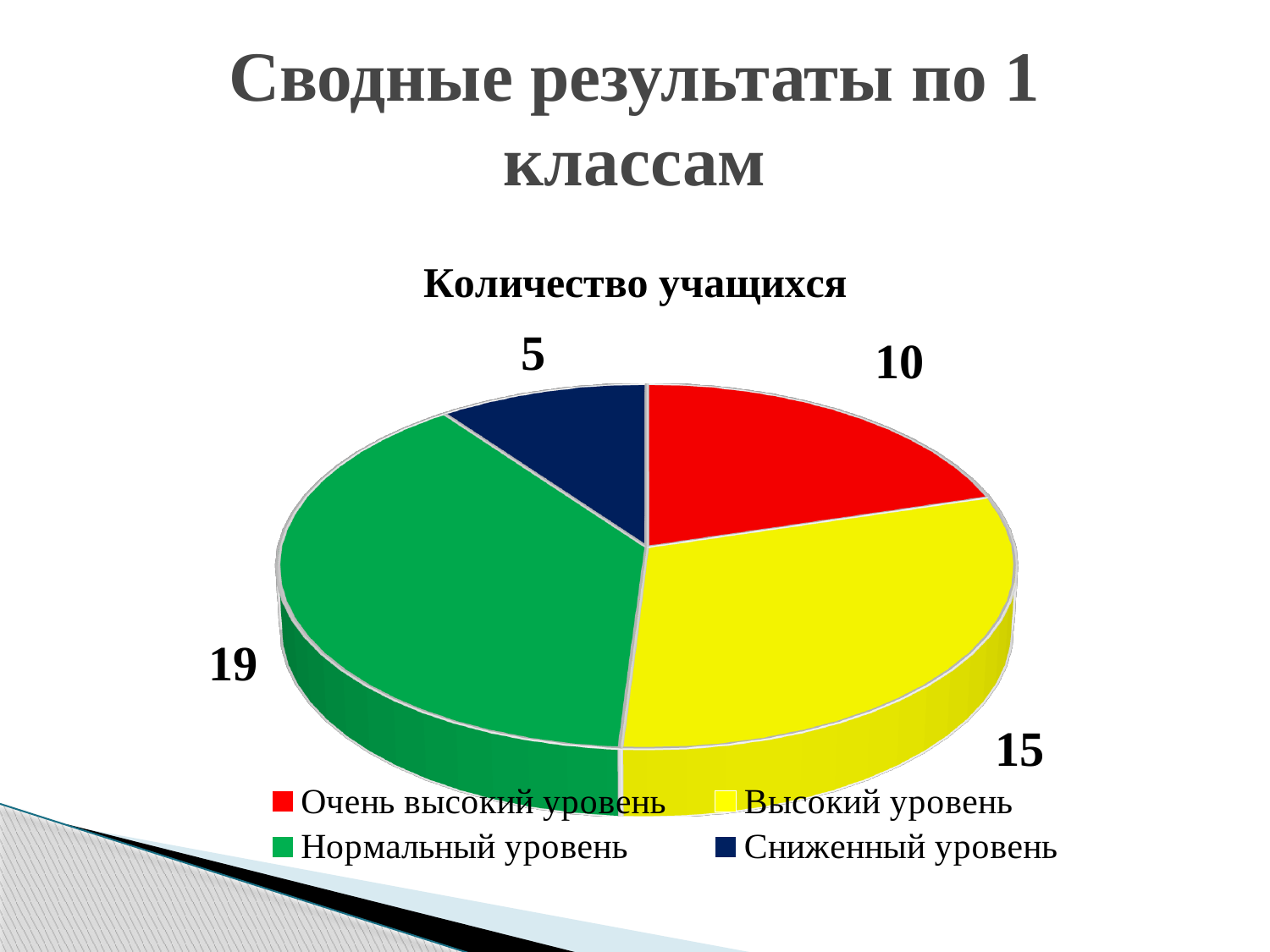

# Сводные результаты по 1 классам

[unsupported chart]